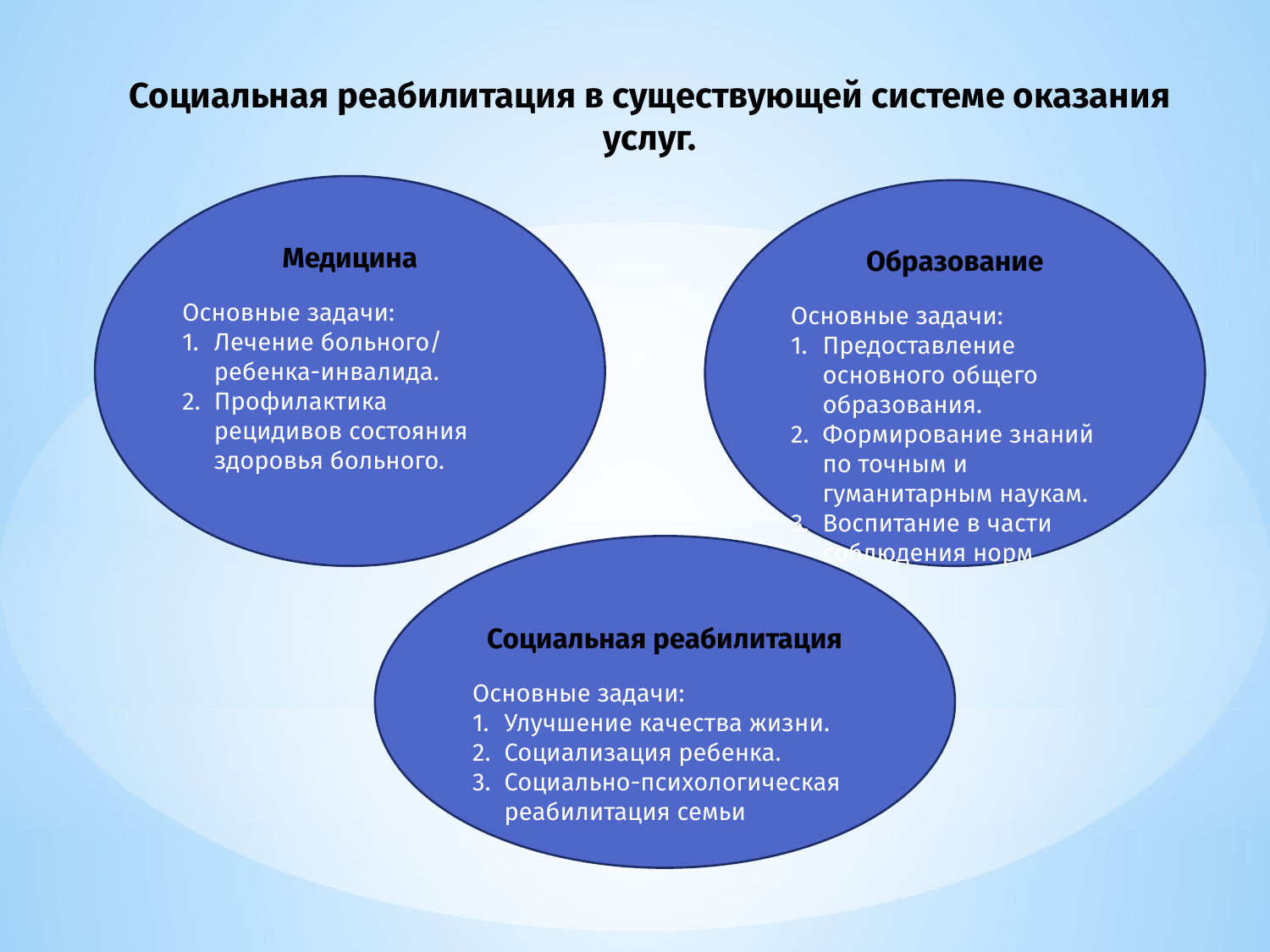

Социальная реабилитация в существующей системе оказания услуг.
Медицина

Основные задачи:
Лечение больного/ ребенка-инвалида.
Профилактика рецидивов состояния здоровья больного.
Образование

Основные задачи:
Предоставление основного общего образования.
Формирование знаний по точным и гуманитарным наукам.
Воспитание в части соблюдения норм

Социальная реабилитация

Основные задачи:
Улучшение качества жизни.
Социализация ребенка.
Социально-психологическая реабилитация семьи